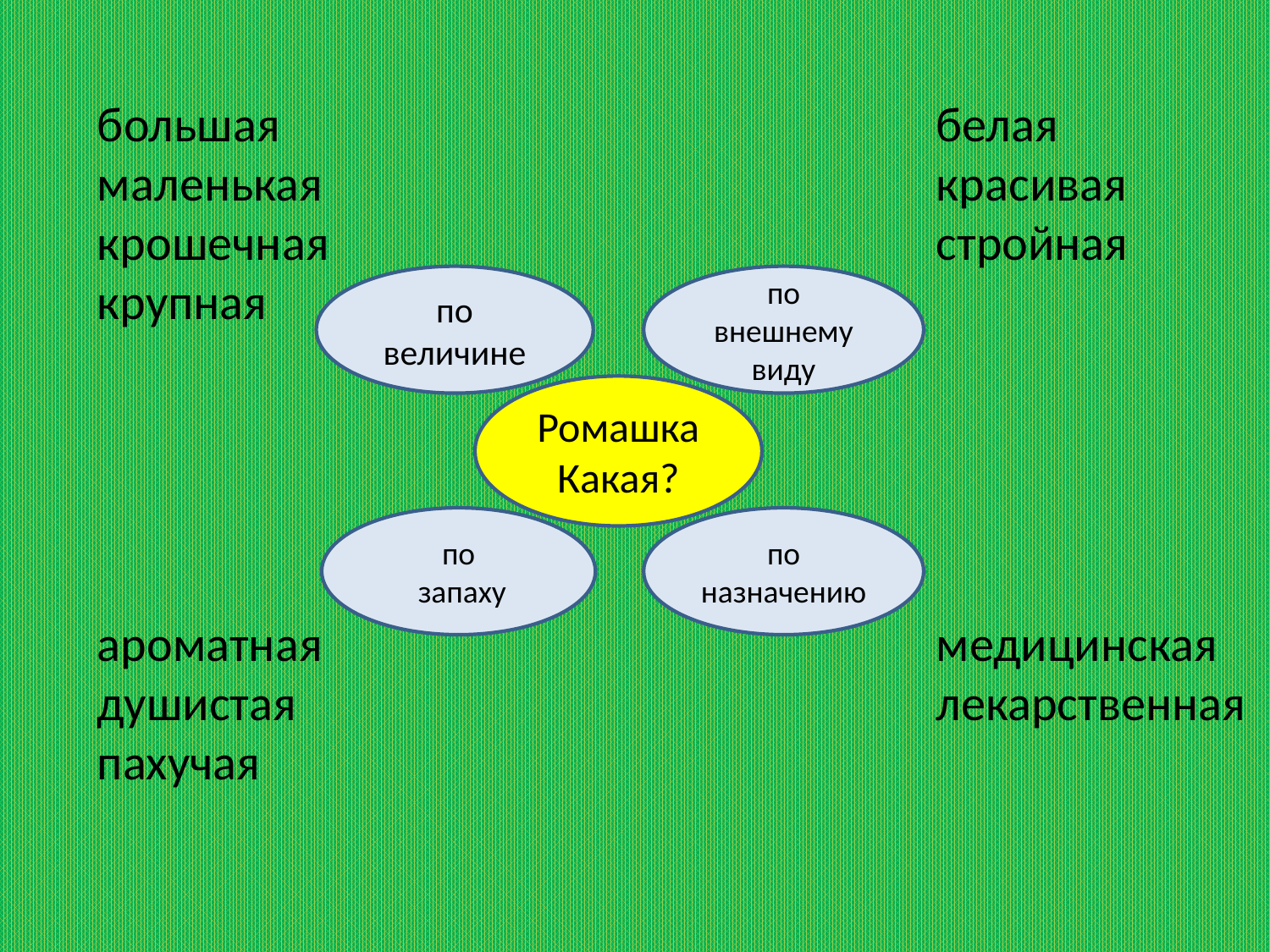

большая
маленькая
крошечная
крупная
белая
красивая
стройная
по величине
по внешнему виду
Ромашка
Какая?
по
 запаху
по назначению
ароматная
душистая
пахучая
медицинская
лекарственная